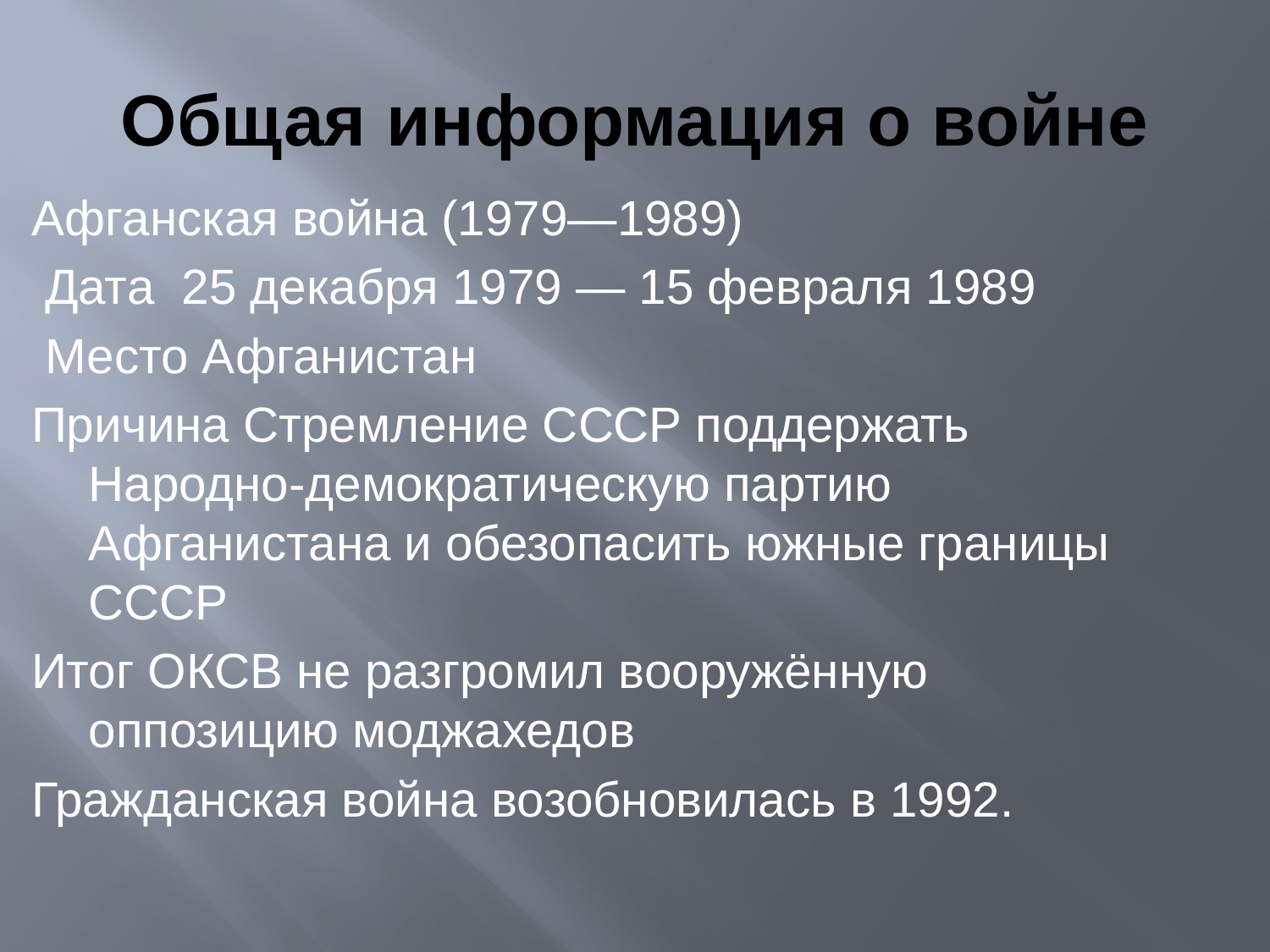

# Общая информация о войне
Афганская война (1979—1989)
 Дата  25 декабря 1979 — 15 февраля 1989
 Место Афганистан
Причина Стремление СССР поддержать Народно-демократическую партию Афганистана и обезопасить южные границы СССР
Итог ОКСВ не разгромил вооружённую оппозицию моджахедов
Гражданская война возобновилась в 1992.